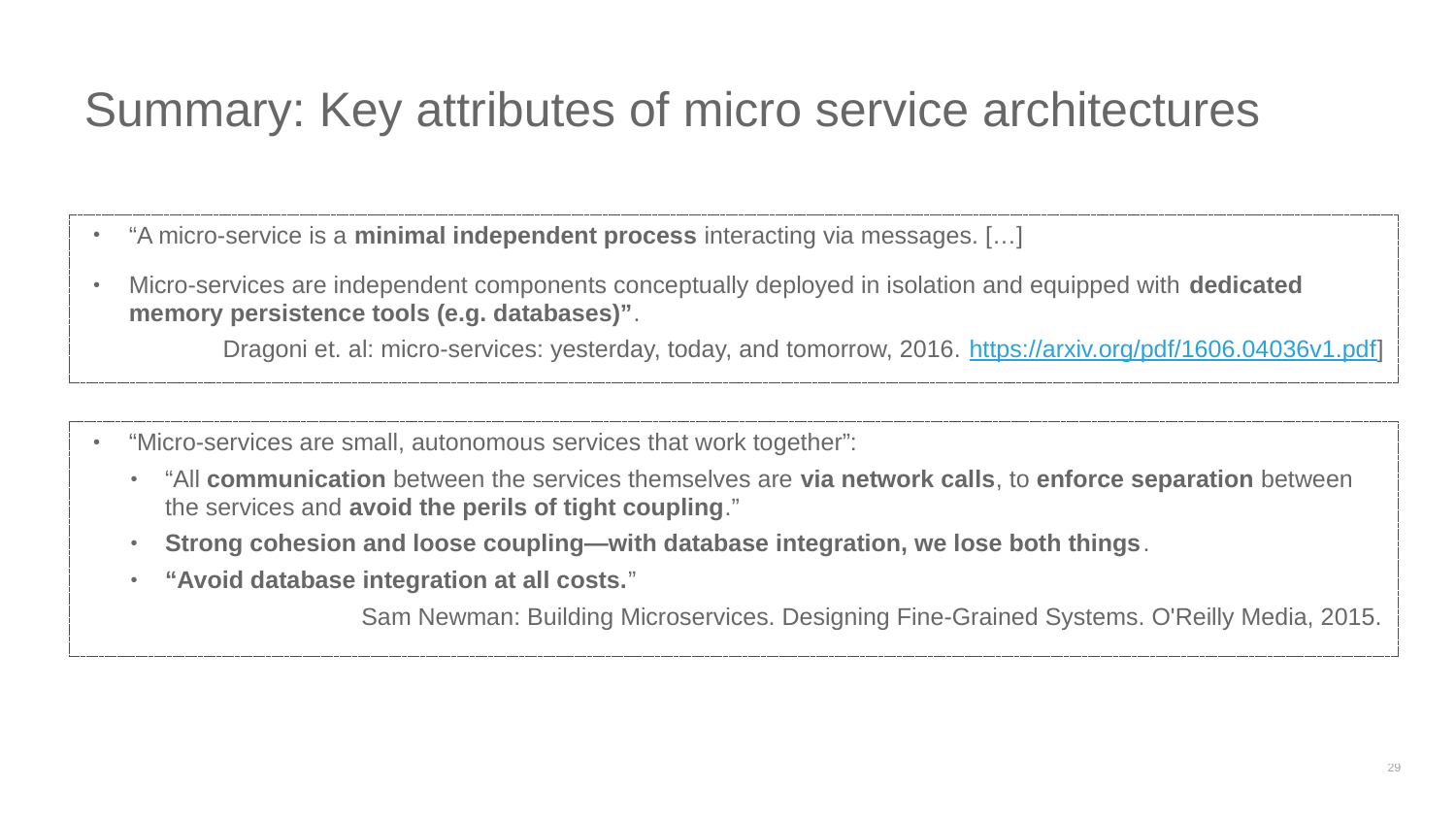

# Summary: Key attributes of micro service architectures
“A micro-service is a minimal independent process interacting via messages. […]
Micro-services are independent components conceptually deployed in isolation and equipped with dedicated memory persistence tools (e.g. databases)”.
Dragoni et. al: micro-services: yesterday, today, and tomorrow, 2016. https://arxiv.org/pdf/1606.04036v1.pdf]
“Micro-services are small, autonomous services that work together”:
“All communication between the services themselves are via network calls, to enforce separation between the services and avoid the perils of tight coupling.”
Strong cohesion and loose coupling—with database integration, we lose both things.
“Avoid database integration at all costs.”
Sam Newman: Building Microservices. Designing Fine-Grained Systems. O'Reilly Media, 2015.